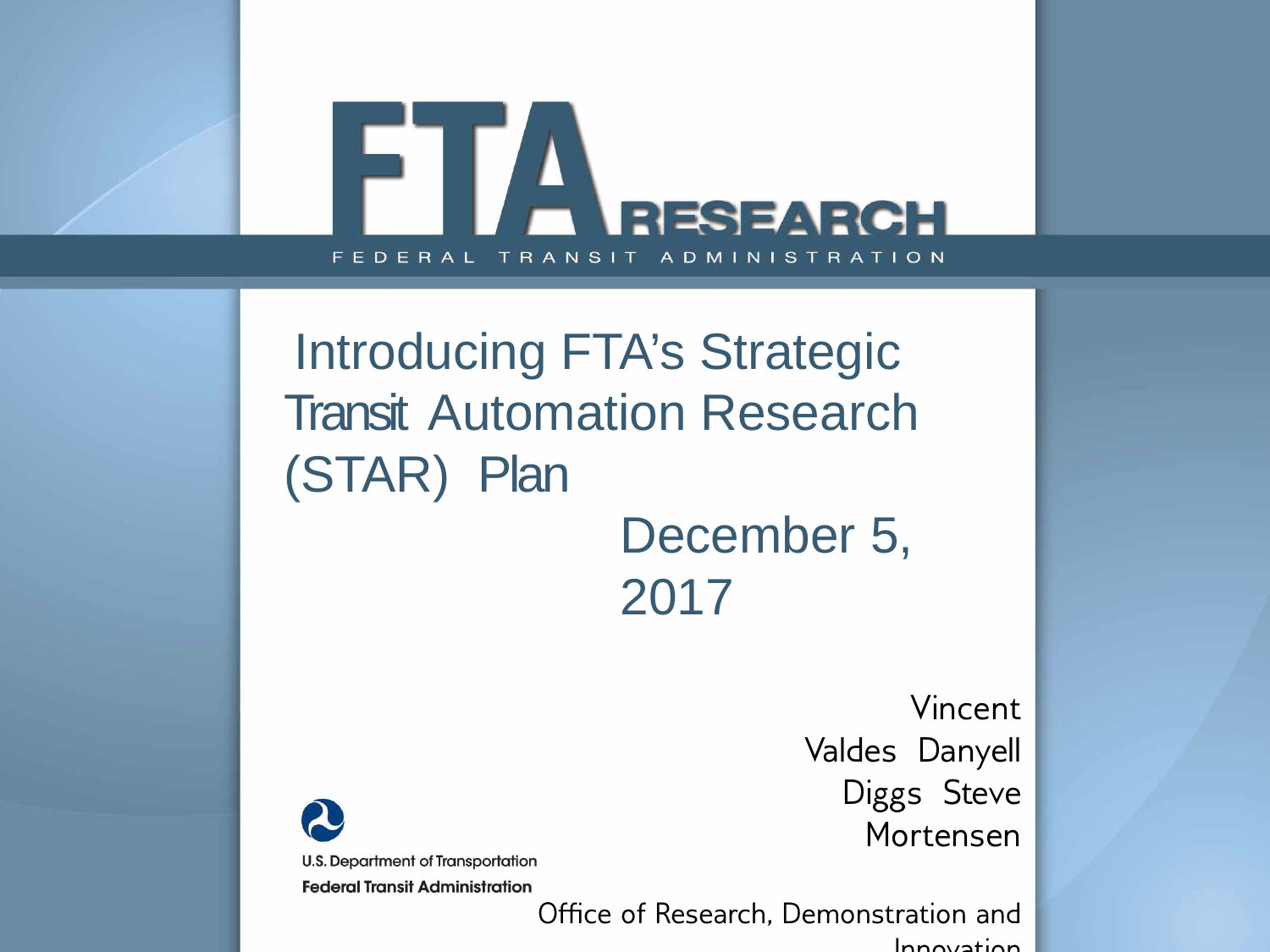

# Introducing FTA’s Strategic Transit  Automation Research (STAR)  Plan
December 5, 2017
Vincent Valdes  Danyell Diggs  Steve Mortensen

Office of Research, Demonstration and Innovation